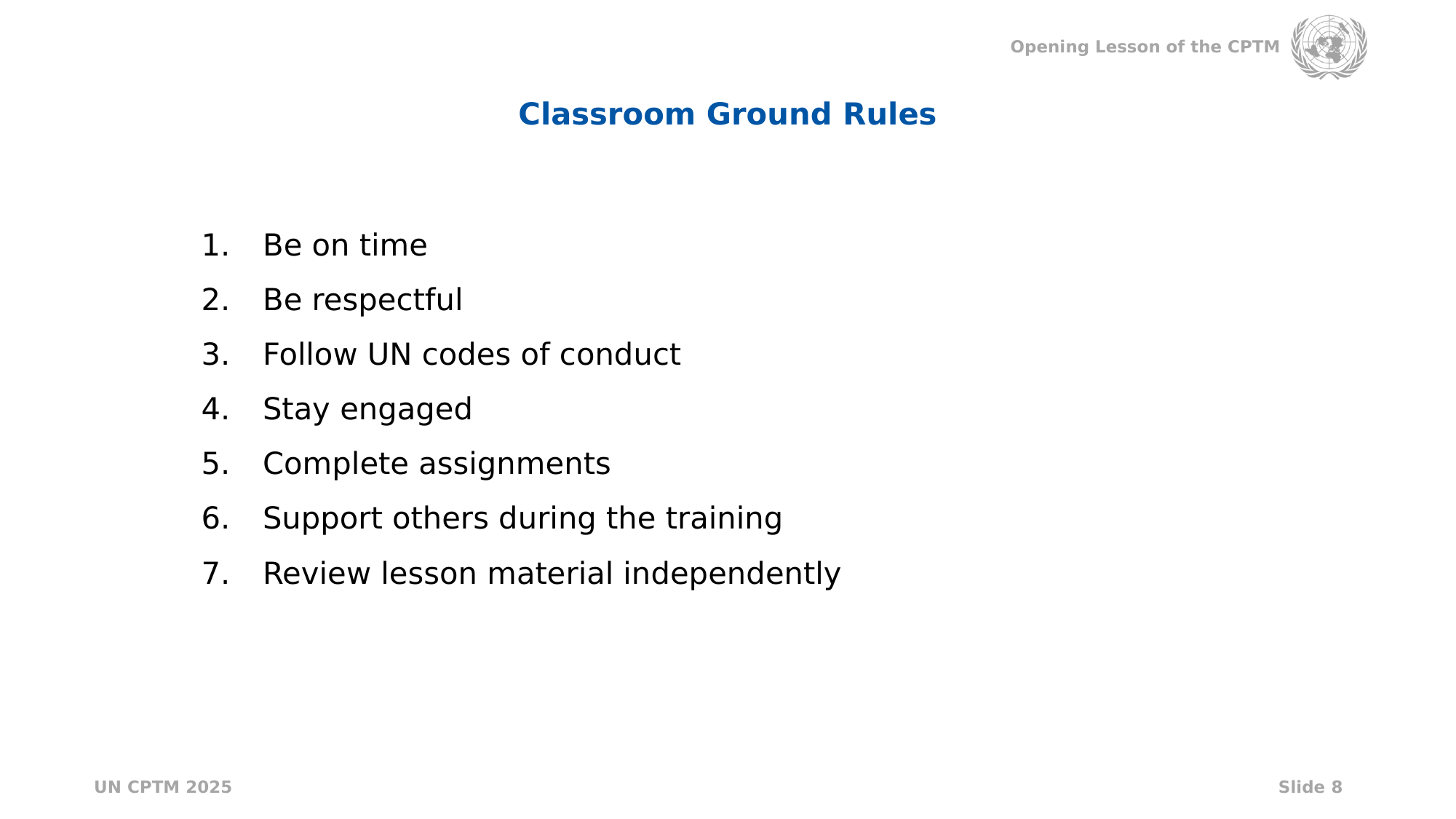

Classroom Ground Rules
Be on time
Be respectful
Follow UN codes of conduct
Stay engaged
Complete assignments
Support others during the training
Review lesson material independently

Analyse
and plan